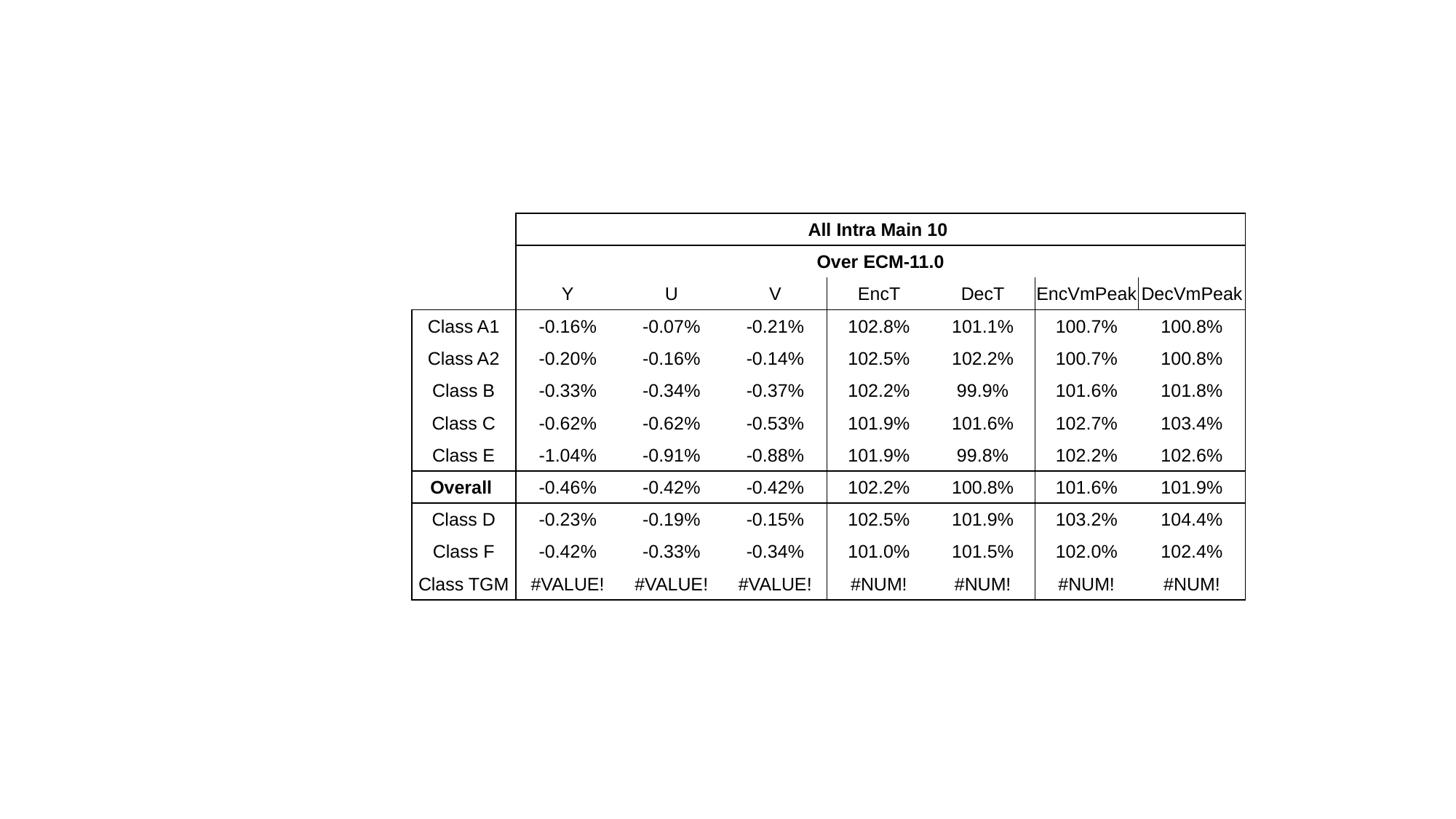

|  | All Intra Main 10 |  |  |  |  |  |  |
| --- | --- | --- | --- | --- | --- | --- | --- |
|  | Over ECM-11.0 |  |  |  |  |  |  |
|  | Y | U | V | EncT | DecT | EncVmPeak | DecVmPeak |
| Class A1 | -0.16% | -0.07% | -0.21% | 102.8% | 101.1% | 100.7% | 100.8% |
| Class A2 | -0.20% | -0.16% | -0.14% | 102.5% | 102.2% | 100.7% | 100.8% |
| Class B | -0.33% | -0.34% | -0.37% | 102.2% | 99.9% | 101.6% | 101.8% |
| Class C | -0.62% | -0.62% | -0.53% | 101.9% | 101.6% | 102.7% | 103.4% |
| Class E | -1.04% | -0.91% | -0.88% | 101.9% | 99.8% | 102.2% | 102.6% |
| Overall | -0.46% | -0.42% | -0.42% | 102.2% | 100.8% | 101.6% | 101.9% |
| Class D | -0.23% | -0.19% | -0.15% | 102.5% | 101.9% | 103.2% | 104.4% |
| Class F | -0.42% | -0.33% | -0.34% | 101.0% | 101.5% | 102.0% | 102.4% |
| Class TGM | #VALUE! | #VALUE! | #VALUE! | #NUM! | #NUM! | #NUM! | #NUM! |
|  | All Intra Main10 |  |  |  |  |
| --- | --- | --- | --- | --- | --- |
|  | Over ECM-master |  |  |  |  |
|  | Y | U | V | EncT | DecT |
| Class A1 | #VALUE! | #VALUE! | #VALUE! | #DIV/0! | #DIV/0! |
| Class A2 | #VALUE! | #VALUE! | #VALUE! | #DIV/0! | #DIV/0! |
| Class B | #VALUE! | #VALUE! | #VALUE! | #DIV/0! | #DIV/0! |
| Class C | -3.24% | -2.67% | -2.60% | 120% | 96% |
| Class E | -8.69% | -7.90% | -7.71% | 125% | 91% |
| Overall | #VALUE! | #VALUE! | #VALUE! | #DIV/0! | #DIV/0! |
| Class D | -0.58% | -0.42% | -0.66% | 117% | 131% |